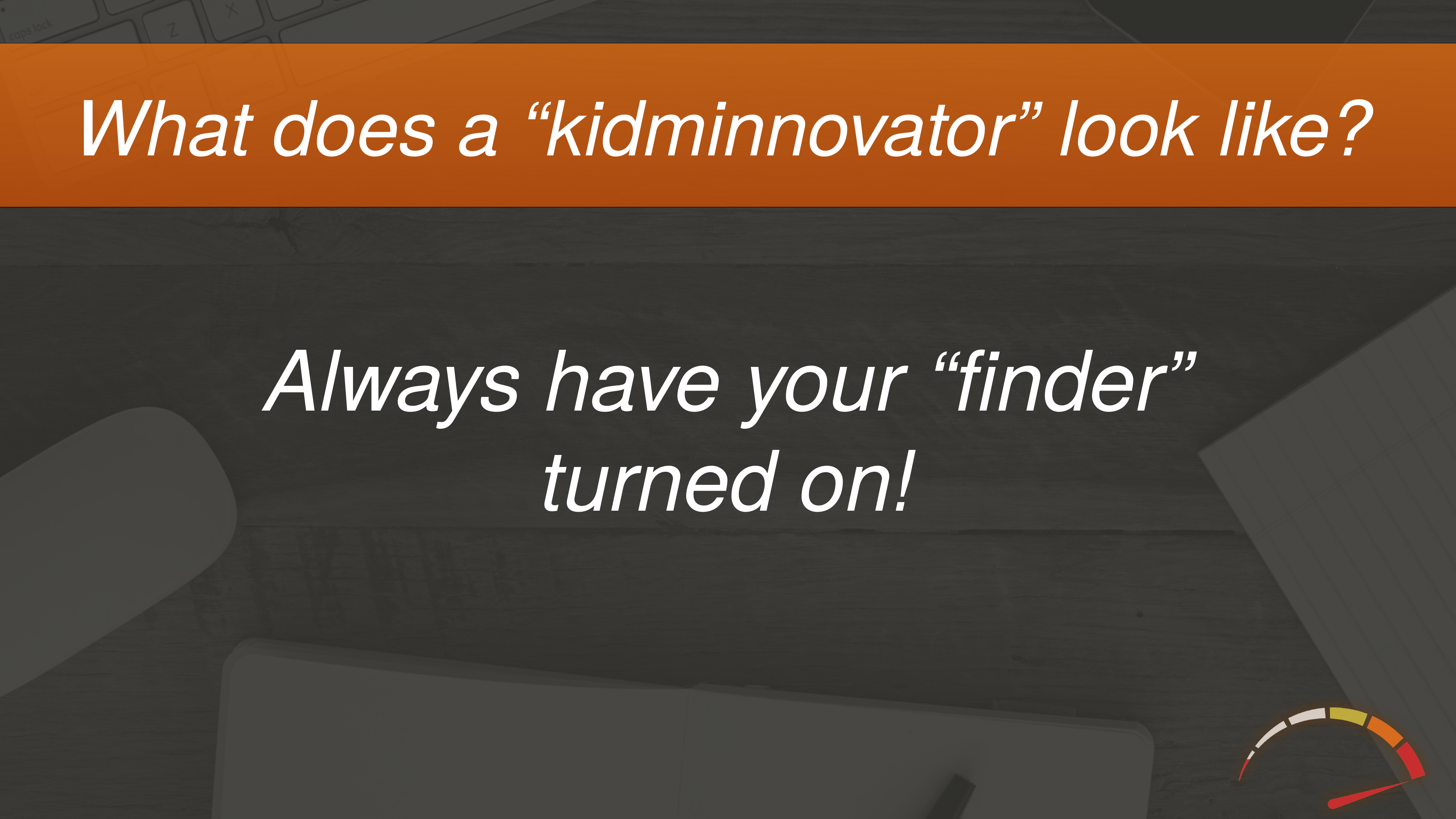

What does a “kidminnovator” look like?
Always have your “finder” turned on!